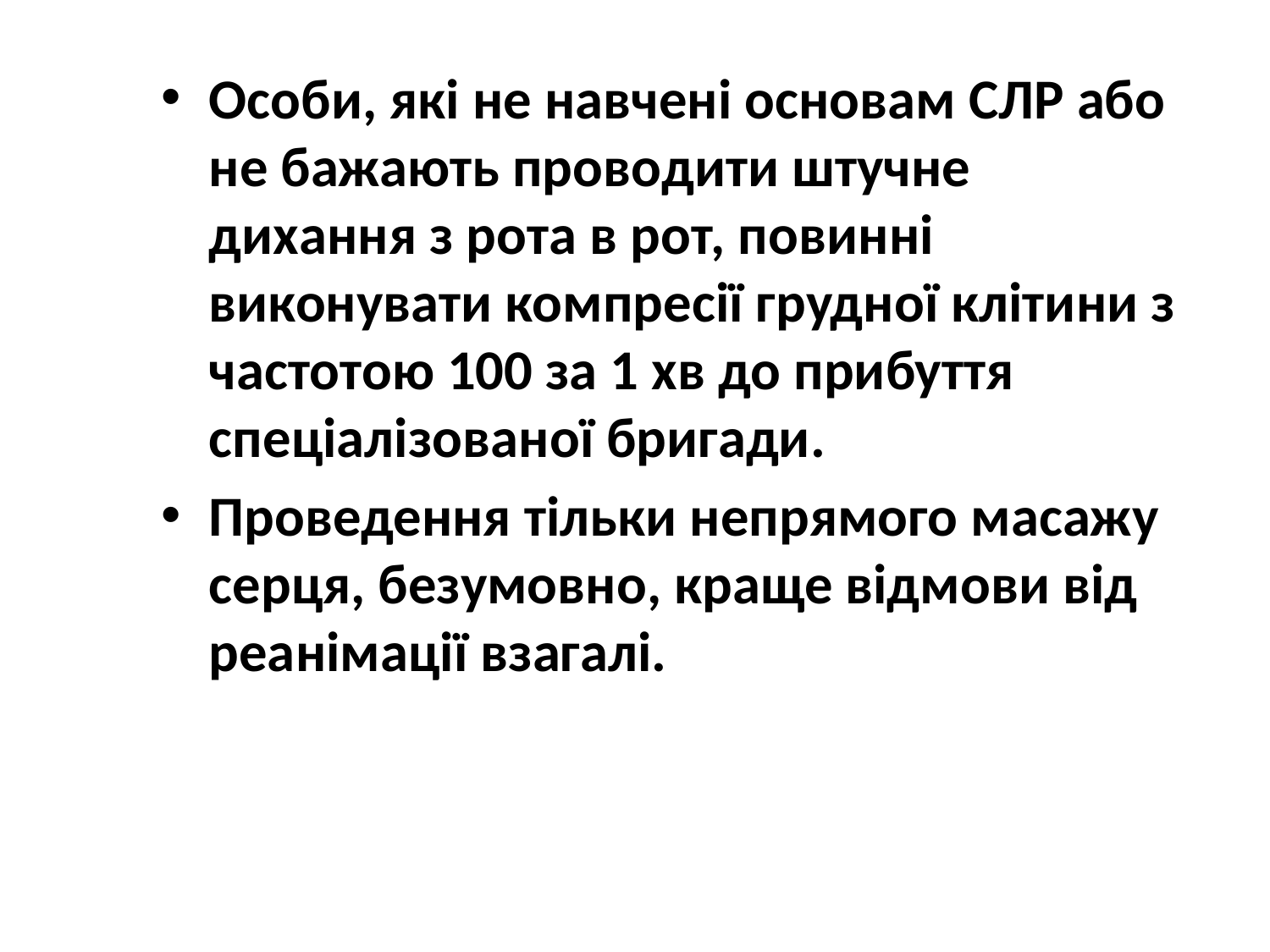

Особи, які не навчені основам СЛР або не бажають проводити штучне дихання з рота в рот, повинні виконувати компресії грудної клітини з частотою 100 за 1 хв до прибуття спеціалізованої бригади.
Проведення тільки непрямого масажу серця, безумовно, краще відмови від реанімації взагалі.